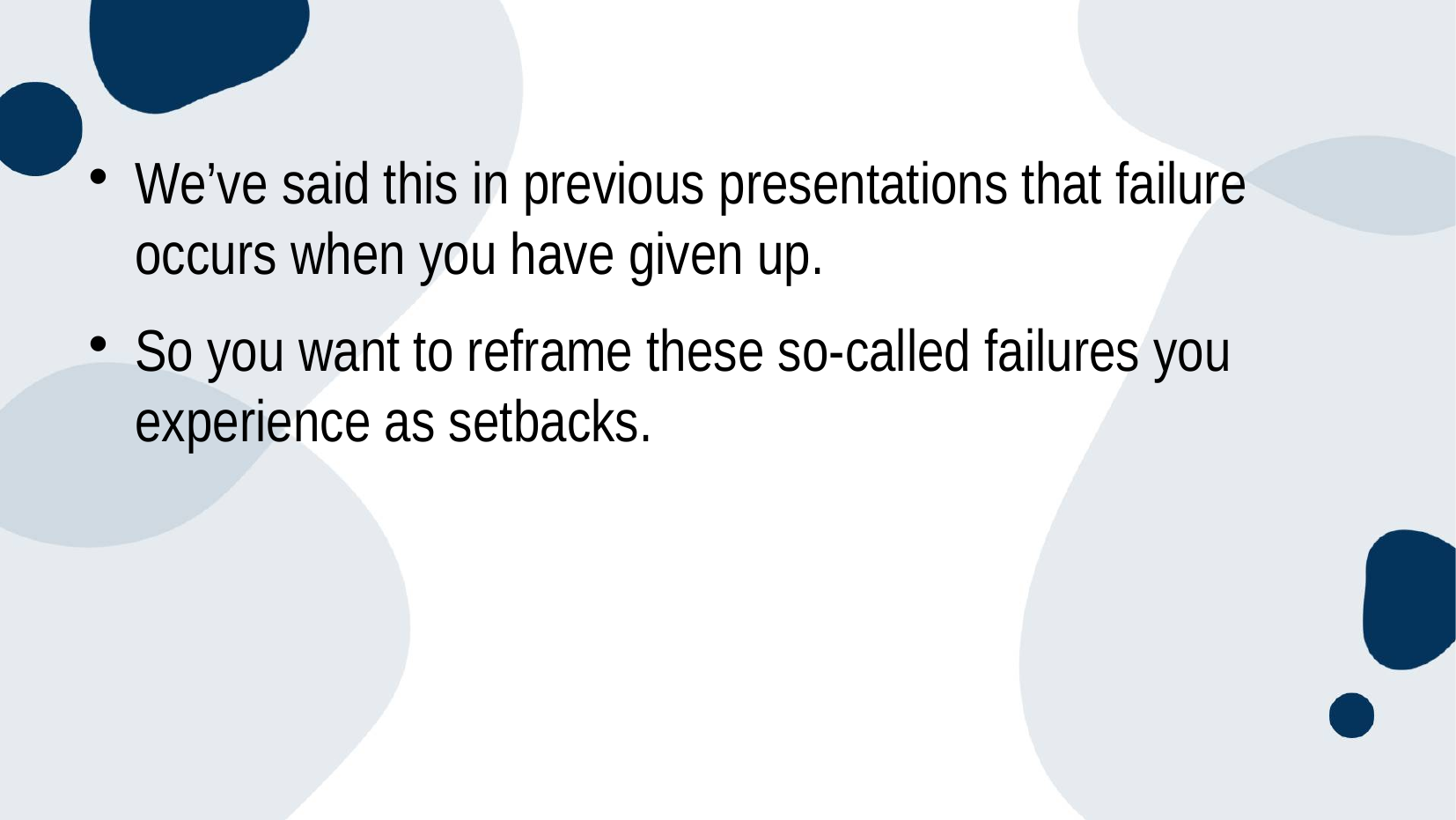

# We’ve said this in previous presentations that failure occurs when you have given up.
So you want to reframe these so-called failures you experience as setbacks.